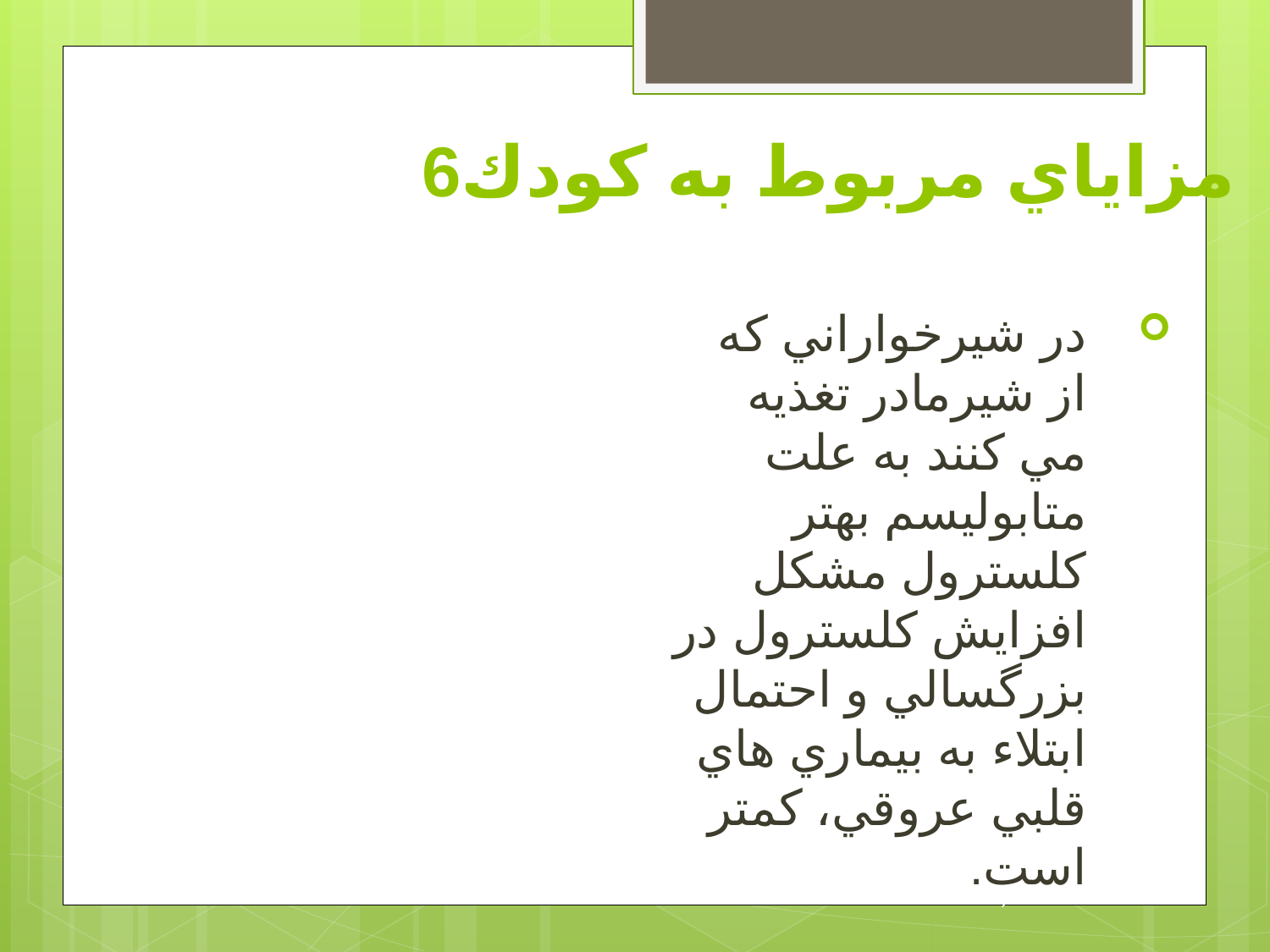

# مزاياي مربوط به كودك6

در شيرخواراني كه از شيرمادر تغذيه مي كنند به علت متابوليسم بهتر كلسترول مشكل افزايش كلسترول در بزرگسالي و احتمال ابتلاء به بيماري هاي قلبي عروقي، كمتر است.
9